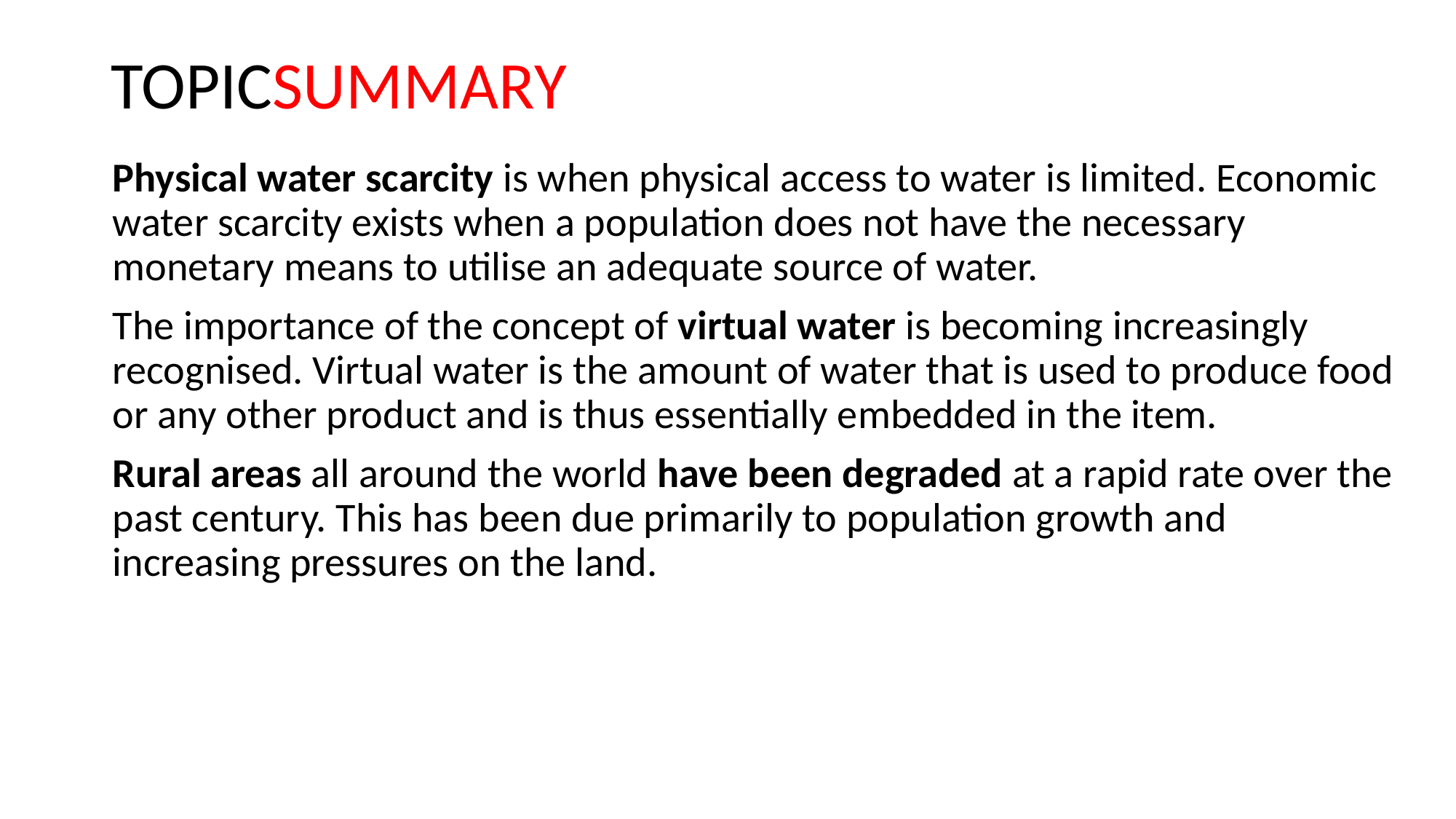

# TOPICSUMMARY
Physical water scarcity is when physical access to water is limited. Economic water scarcity exists when a population does not have the necessary monetary means to utilise an adequate source of water.
The importance of the concept of virtual water is becoming increasingly recognised. Virtual water is the amount of water that is used to produce food or any other product and is thus essentially embedded in the item.
Rural areas all around the world have been degraded at a rapid rate over the past century. This has been due primarily to population growth and increasing pressures on the land.